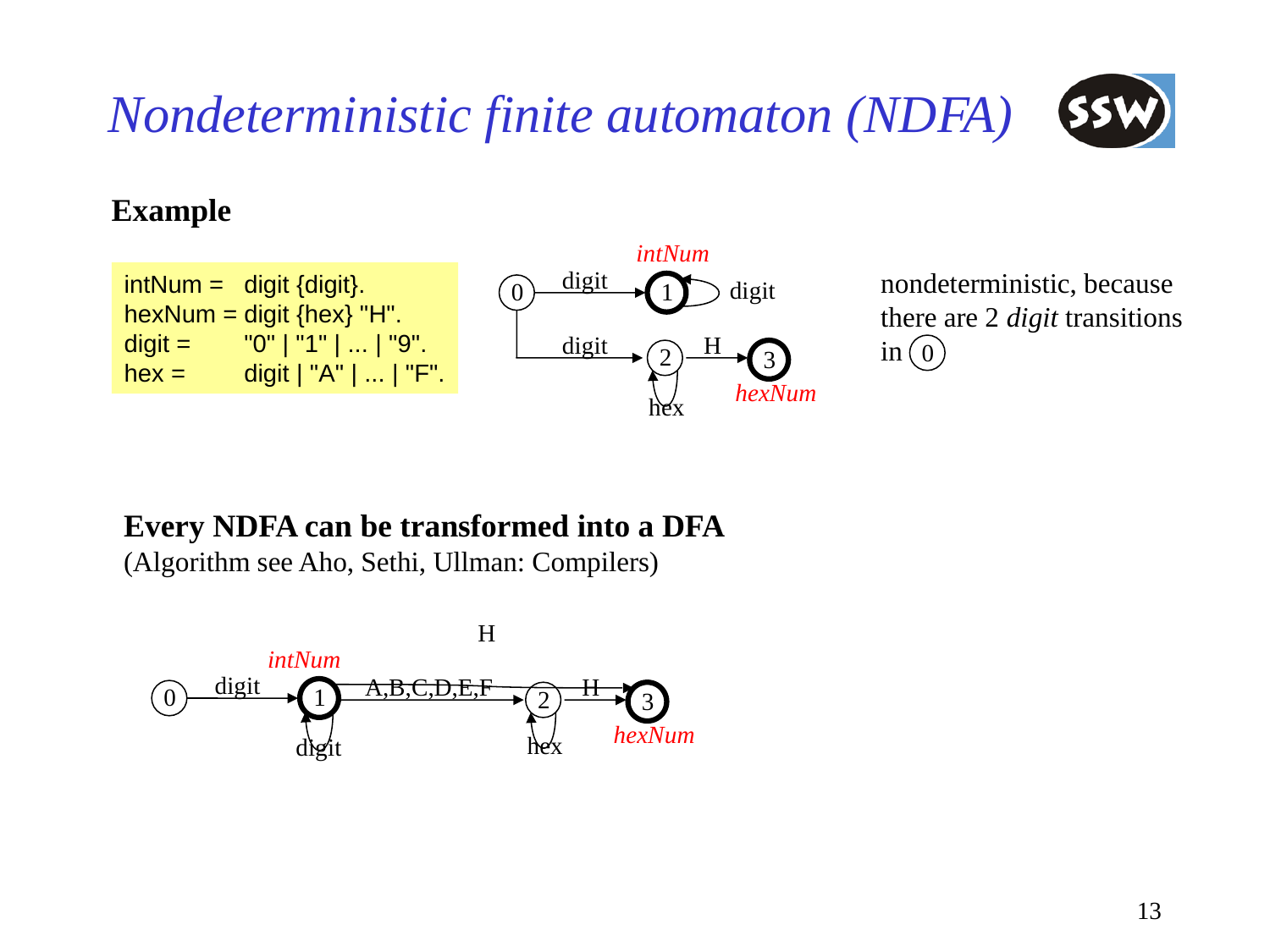

# Nondeterministic finite automaton (NDFA)
Example
intNum
nondeterministic, because
there are 2 digit transitions
in
intNum =	digit {digit}.
hexNum =	digit {hex} "H".
digit =	"0" | "1" | ... | "9".
hex =	digit | "A" | ... | "F".
digit

digit

0
1

digit
H

0

2
3

hexNum
hex
Every NDFA can be transformed into a DFA
(Algorithm see Aho, Sethi, Ullman: Compilers)
H
intNum
digit
A,B,C,D,E,F
H

0
1

2
3

hexNum
hex
digit
13